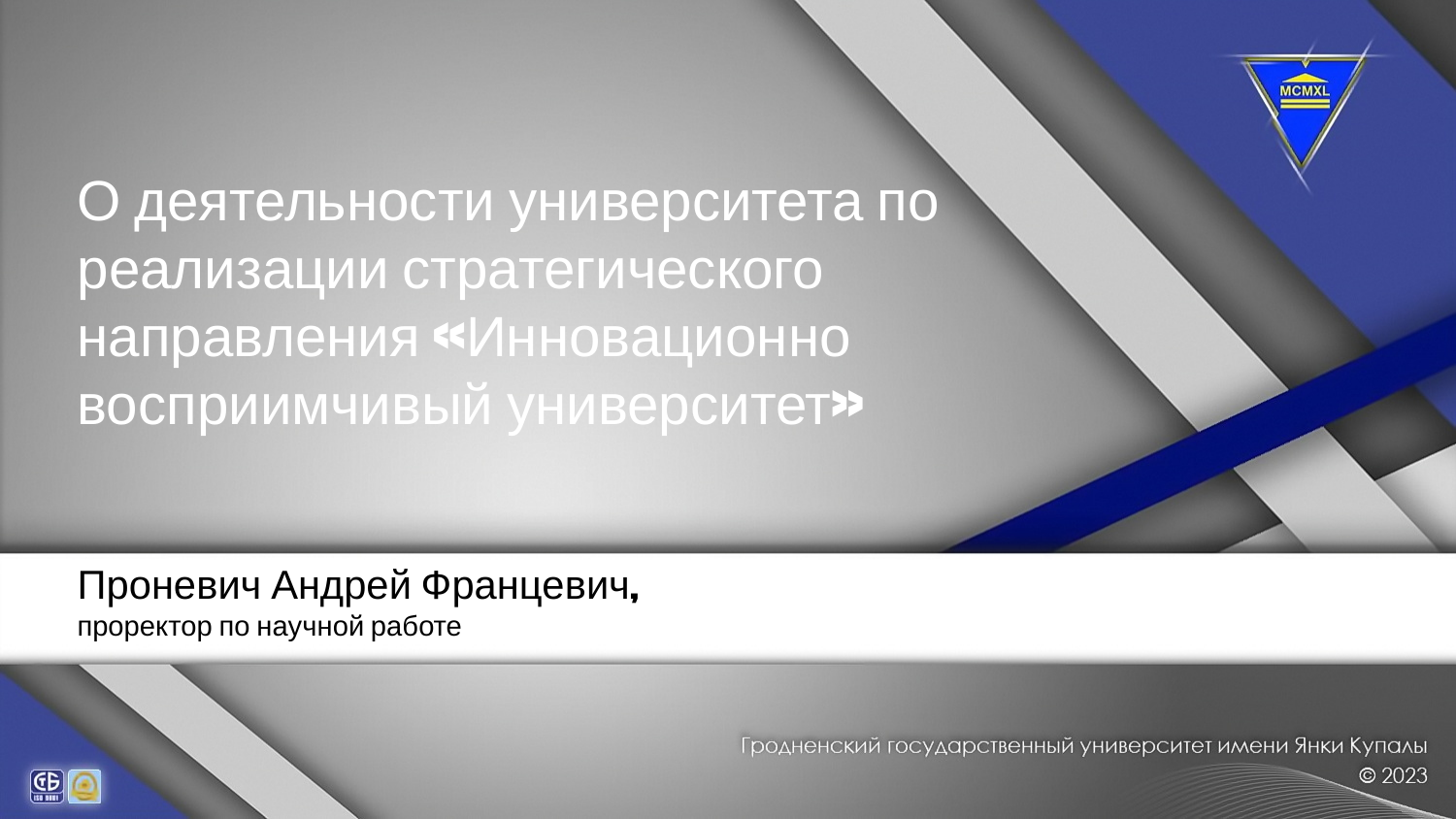

О деятельности университета по реализации стратегического направления «Инновационно восприимчивый университет»
Проневич Андрей Францевич,
проректор по научной работе